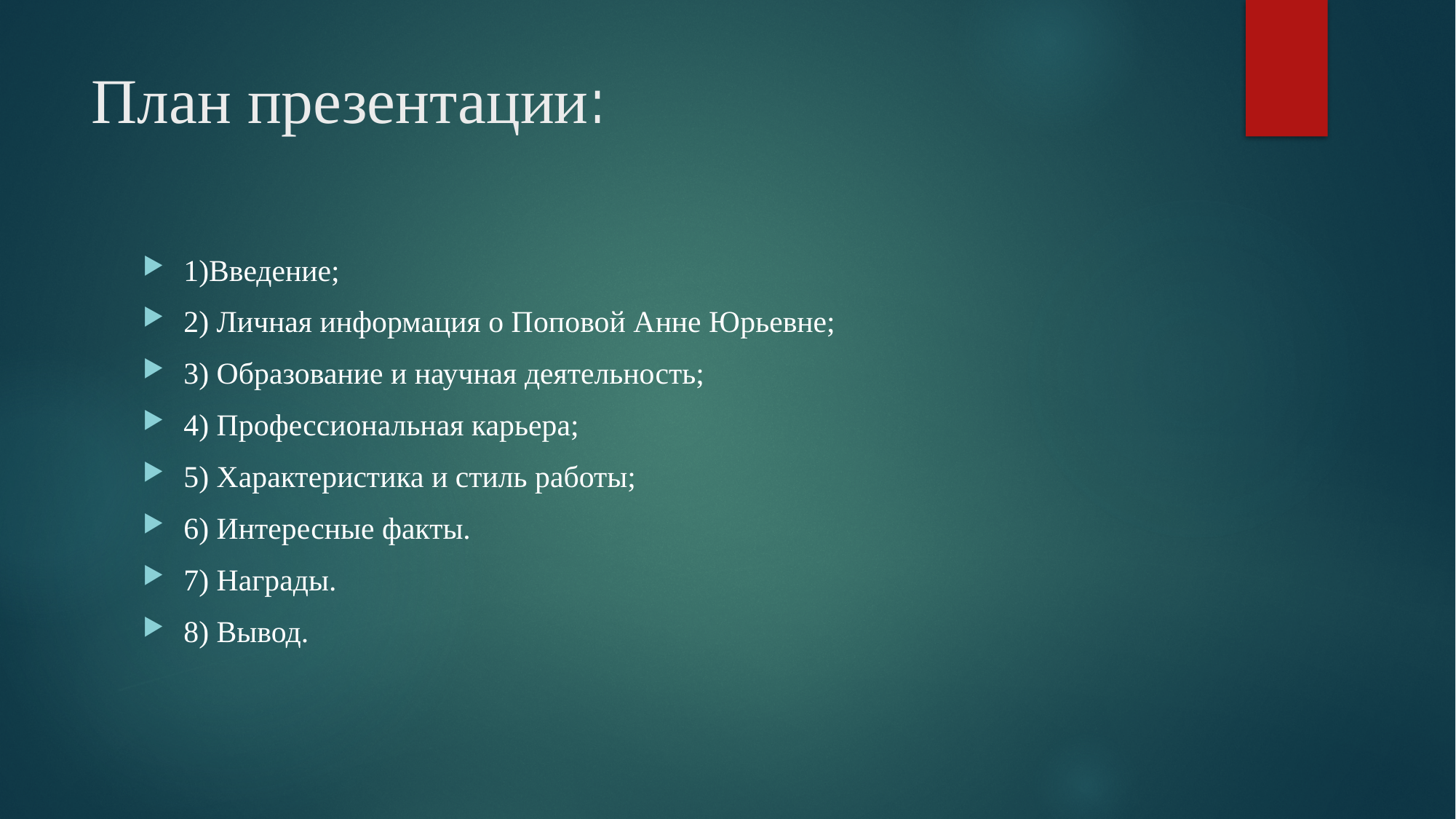

# План презентации:
1)Введение;
2) Личная информация о Поповой Анне Юрьевне;
3) Образование и научная деятельность;
4) Профессиональная карьера;
5) Характеристика и стиль работы;
6) Интересные факты.
7) Награды.
8) Вывод.